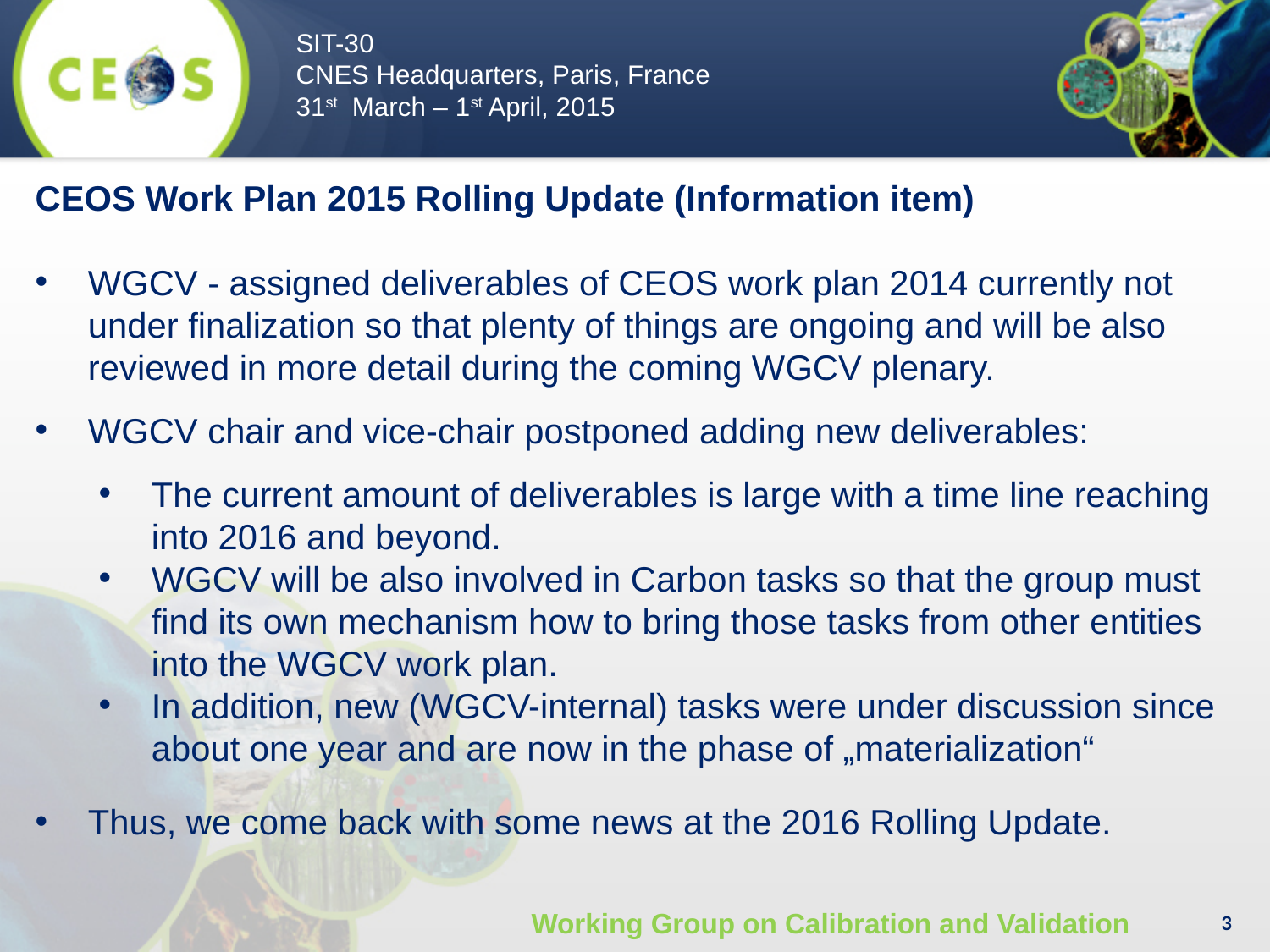

SIT-30
CNES Headquarters, Paris, France
31st  March – 1st April, 2015
CEOS Work Plan 2015 Rolling Update (Information item)

WGCV - assigned deliverables of CEOS work plan 2014 currently not under finalization so that plenty of things are ongoing and will be also reviewed in more detail during the coming WGCV plenary.
WGCV chair and vice-chair postponed adding new deliverables:
The current amount of deliverables is large with a time line reaching into 2016 and beyond.
WGCV will be also involved in Carbon tasks so that the group must find its own mechanism how to bring those tasks from other entities into the WGCV work plan.
In addition, new (WGCV-internal) tasks were under discussion since about one year and are now in the phase of „materialization“
Thus, we come back with some news at the 2016 Rolling Update.
3